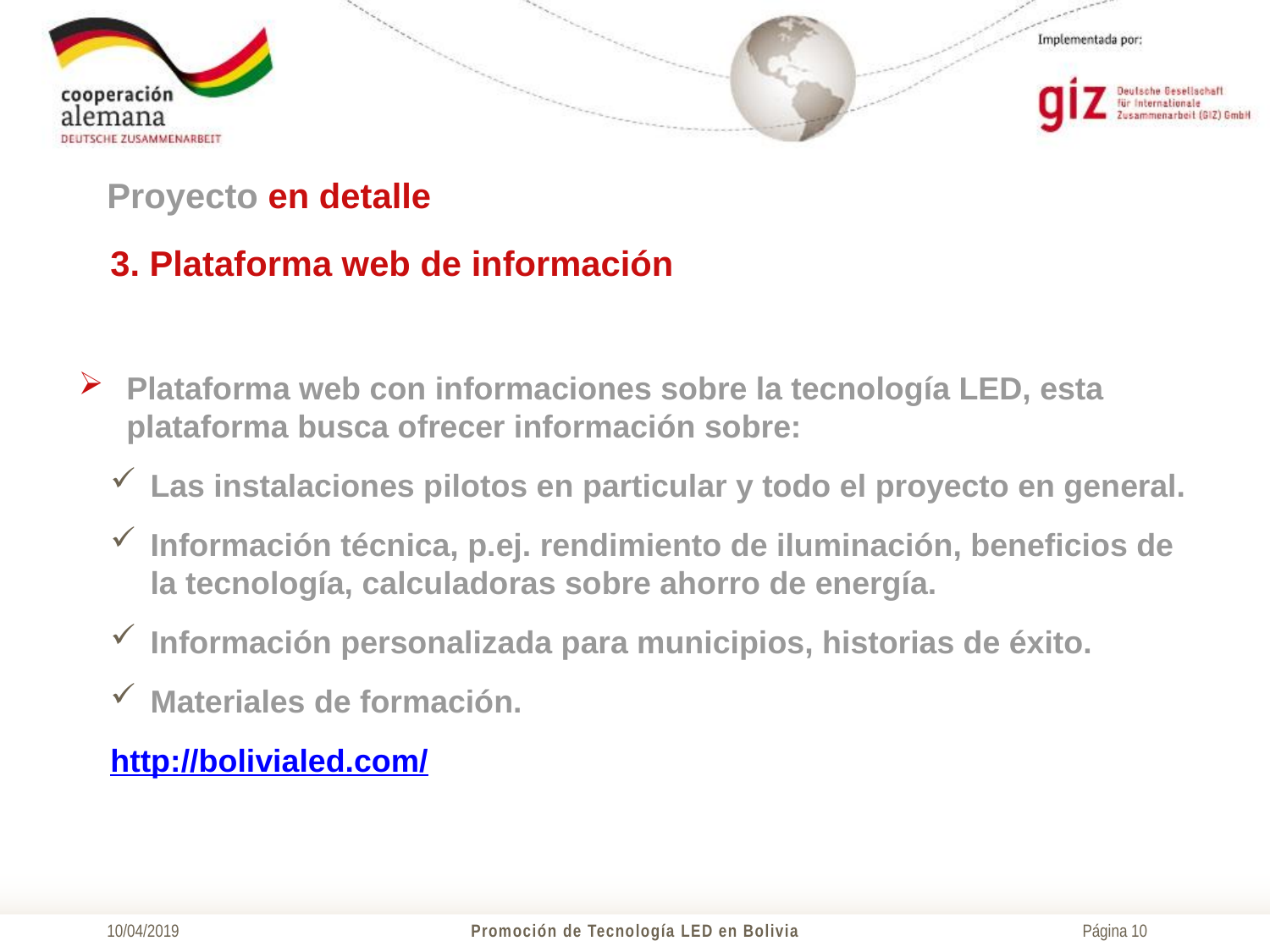

# Proyecto en detalle
3. Plataforma web de información

Plataforma web con informaciones sobre la tecnología LED, esta plataforma busca ofrecer información sobre:
Las instalaciones pilotos en particular y todo el proyecto en general.
Información técnica, p.ej. rendimiento de iluminación, beneficios de la tecnología, calculadoras sobre ahorro de energía.
Información personalizada para municipios, historias de éxito.
Materiales de formación.
http://bolivialed.com/

10/04/2019
Promoción de Tecnología LED en Bolivia